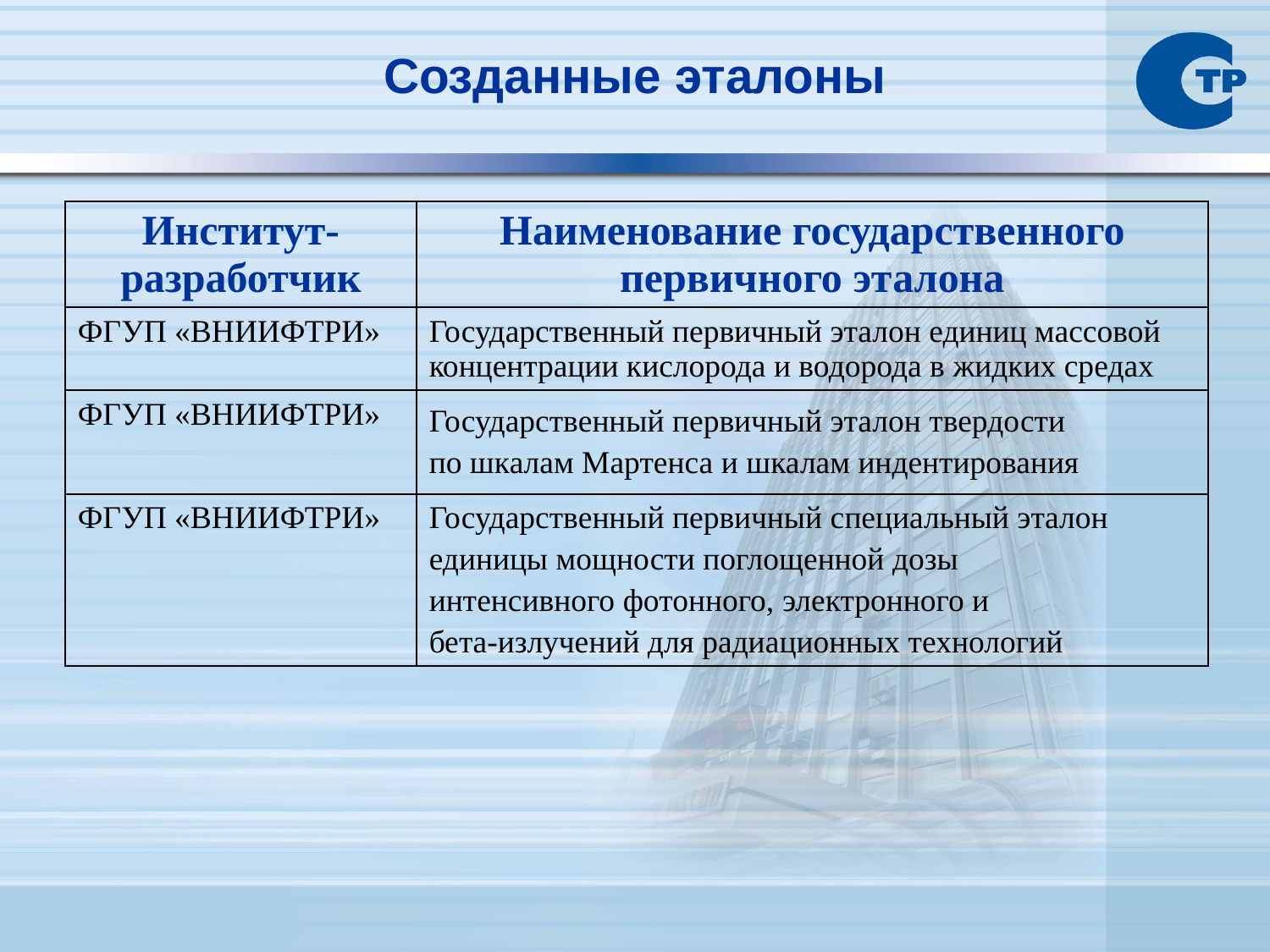

Созданные эталоны
| Институт-разработчик | Наименование государственного первичного эталона |
| --- | --- |
| ФГУП «ВНИИФТРИ» | Государственный первичный эталон единиц массовой концентрации кислорода и водорода в жидких средах |
| ФГУП «ВНИИФТРИ» | Государственный первичный эталон твердости по шкалам Мартенса и шкалам индентирования |
| ФГУП «ВНИИФТРИ» | Государственный первичный специальный эталон единицы мощности поглощенной дозы интенсивного фотонного, электронного и бета-излучений для радиационных технологий |